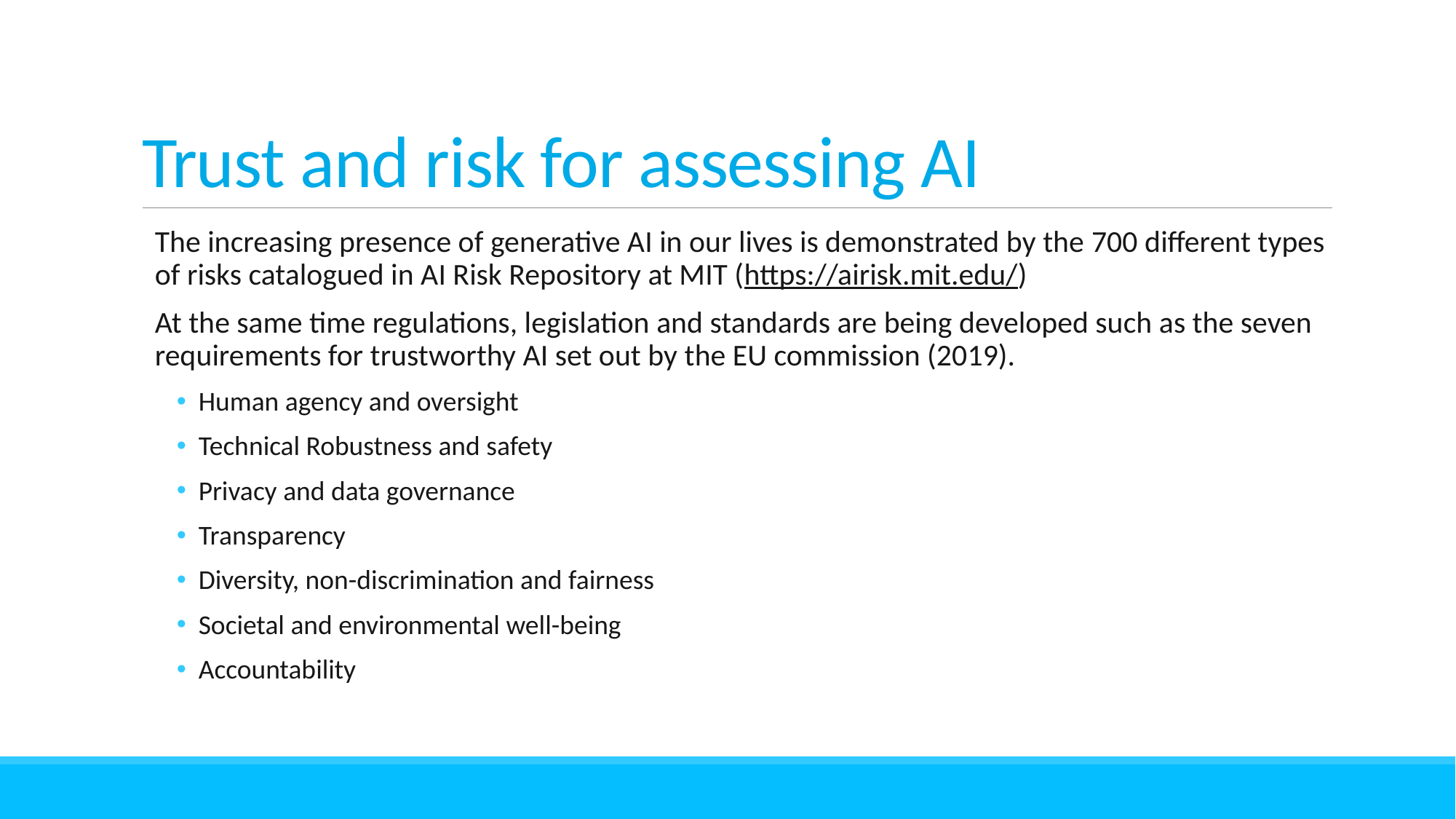

# Trust and risk for assessing AI
The increasing presence of generative AI in our lives is demonstrated by the 700 different types of risks catalogued in AI Risk Repository at MIT (https://airisk.mit.edu/)
At the same time regulations, legislation and standards are being developed such as the seven requirements for trustworthy AI set out by the EU commission (2019).
Human agency and oversight
Technical Robustness and safety
Privacy and data governance
Transparency
Diversity, non-discrimination and fairness
Societal and environmental well-being
Accountability